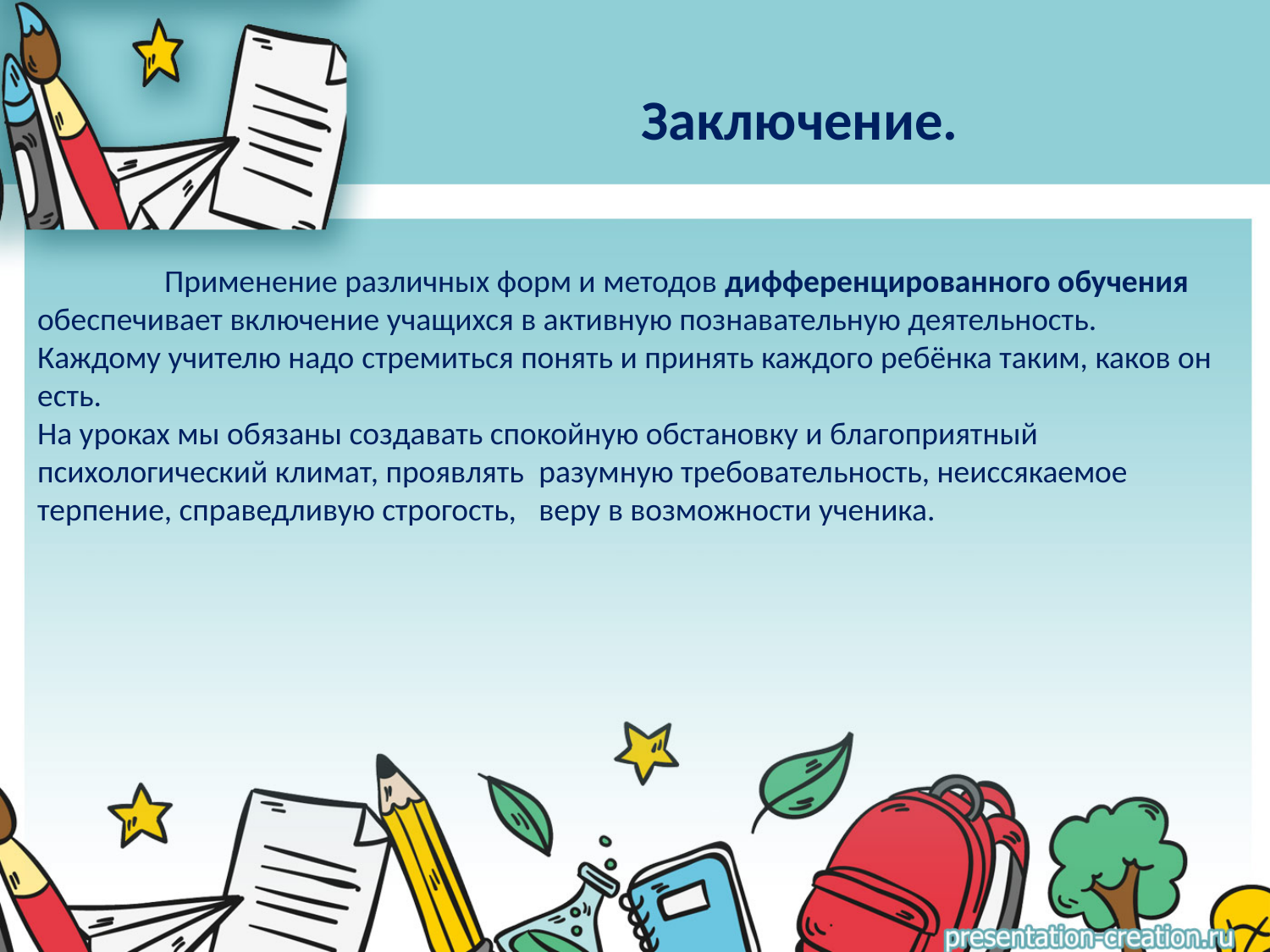

# Заключение.

	Применение различных форм и методов дифференцированного обучения обеспечивает включение учащихся в активную познавательную деятельность.
Каждому учителю надо стремиться понять и принять каждого ребёнка таким, каков он есть.
На уроках мы обязаны создавать спокойную обстановку и благоприятный психологический климат, проявлять  разумную требовательность, неиссякаемое терпение, справедливую строгость,   веру в возможности ученика.